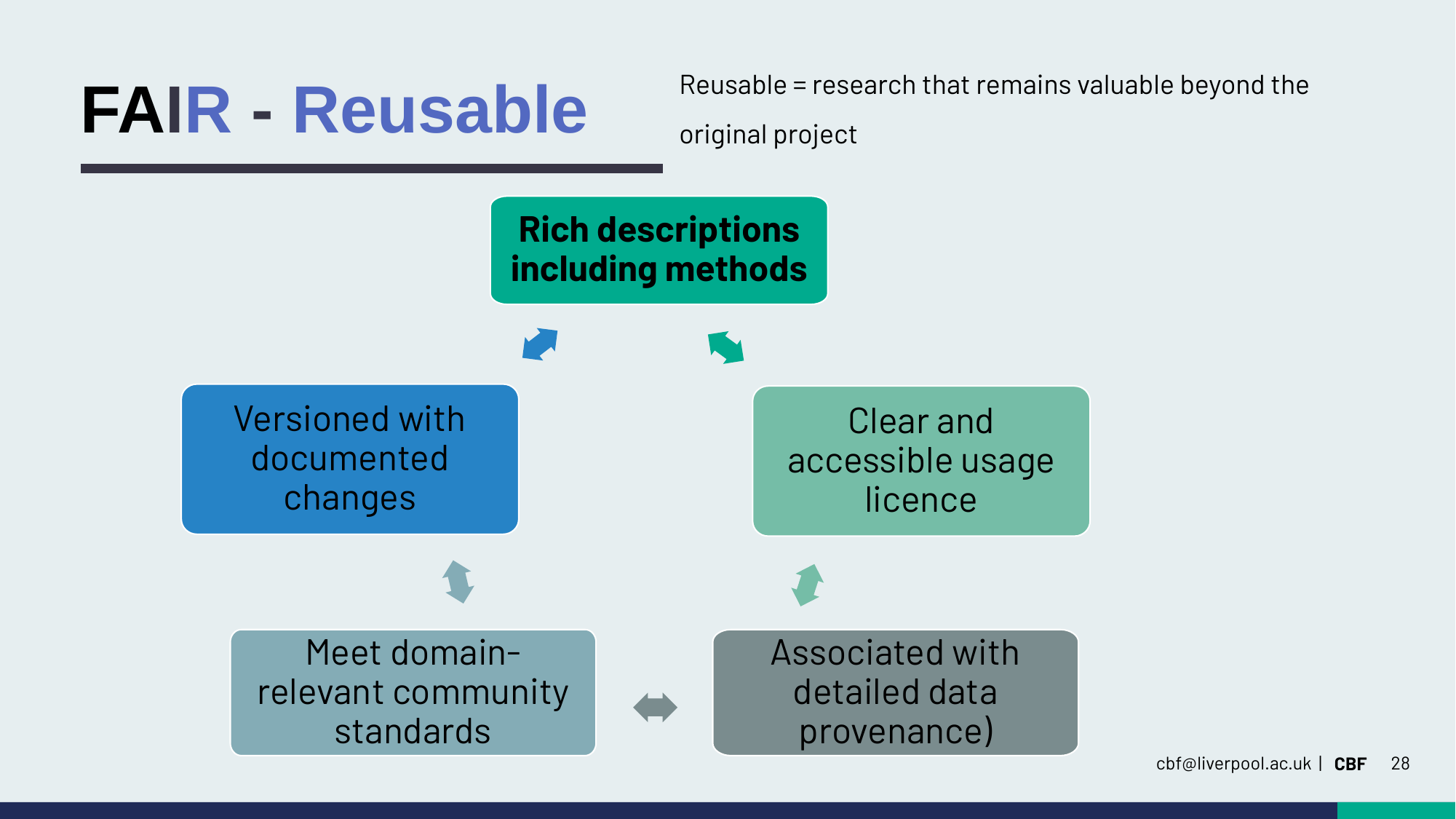

Reusable = research that remains valuable beyond the original project
# FAIR - Reusable
Rich descriptions including methods

Versioned with documented changes
Clear and accessible usage licence

Meet domain-relevant community standards
Associated with detailed data provenance)

28
CBF